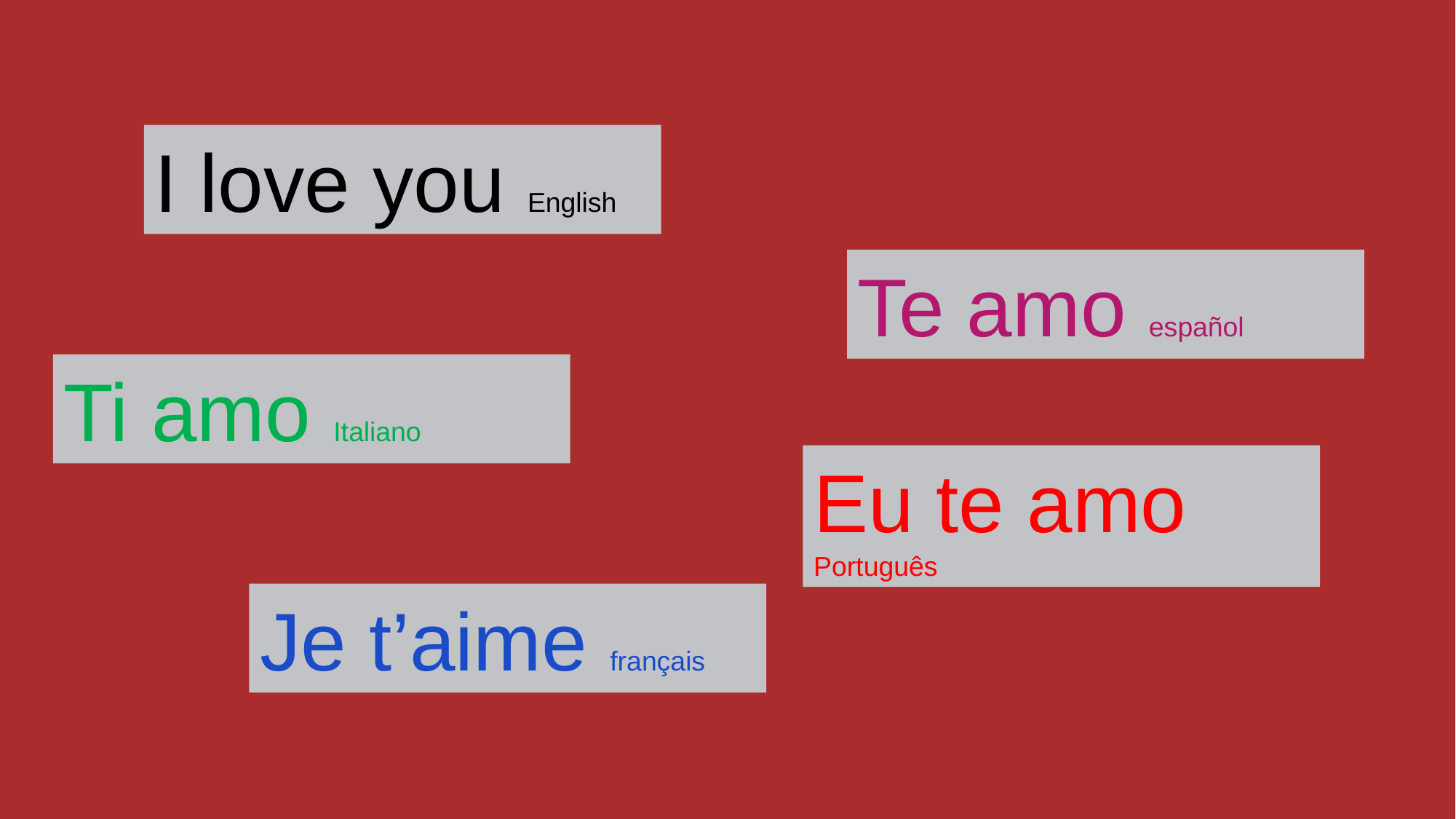

I love you English
Te amo español
Ti amo Italiano
Eu te amo Português
Je t’aime français